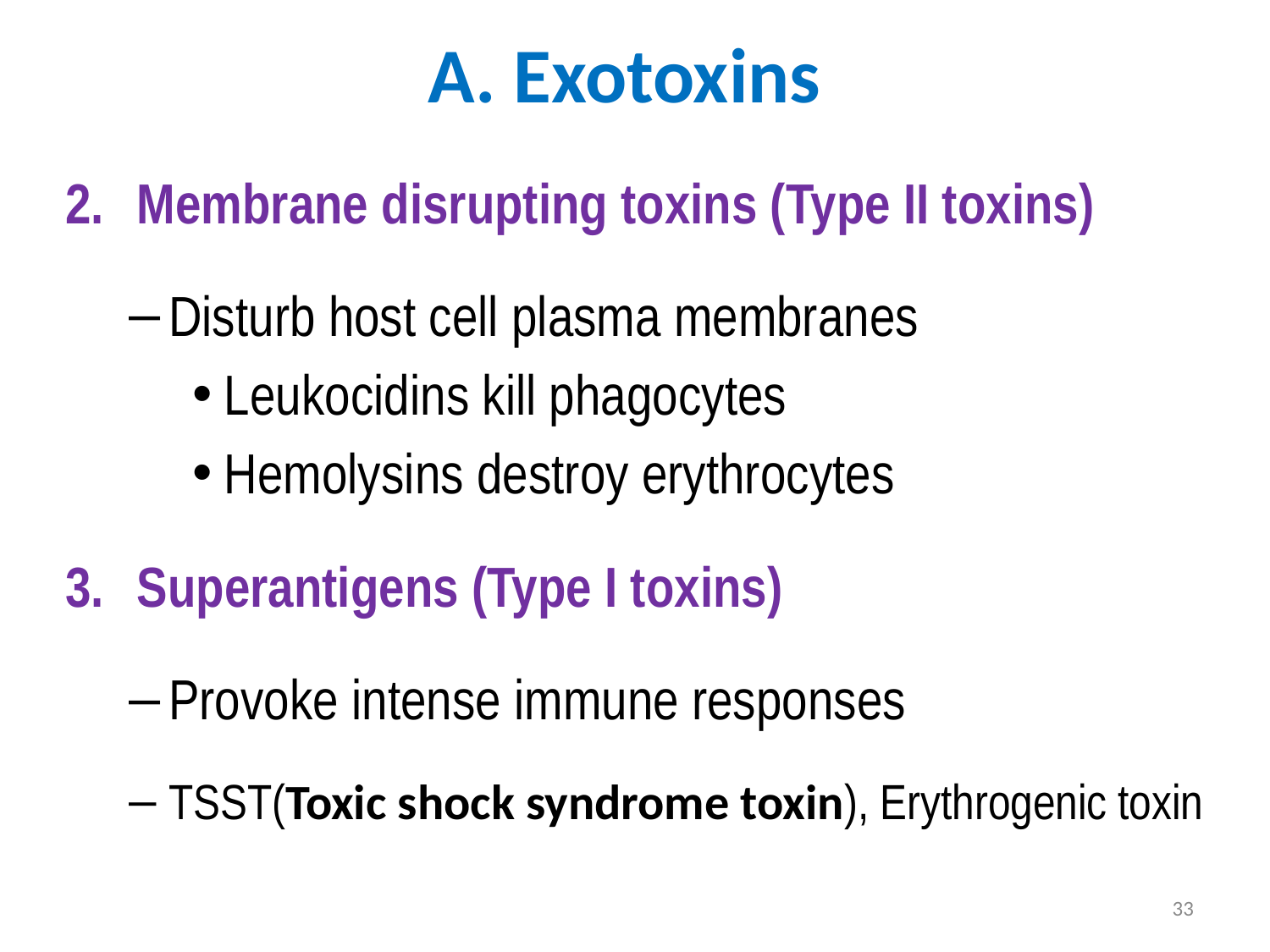

# A. Exotoxins
Membrane disrupting toxins (Type II toxins)
Disturb host cell plasma membranes
Leukocidins kill phagocytes
Hemolysins destroy erythrocytes
Superantigens (Type I toxins)
Provoke intense immune responses
TSST(Toxic shock syndrome toxin), Erythrogenic toxin

33